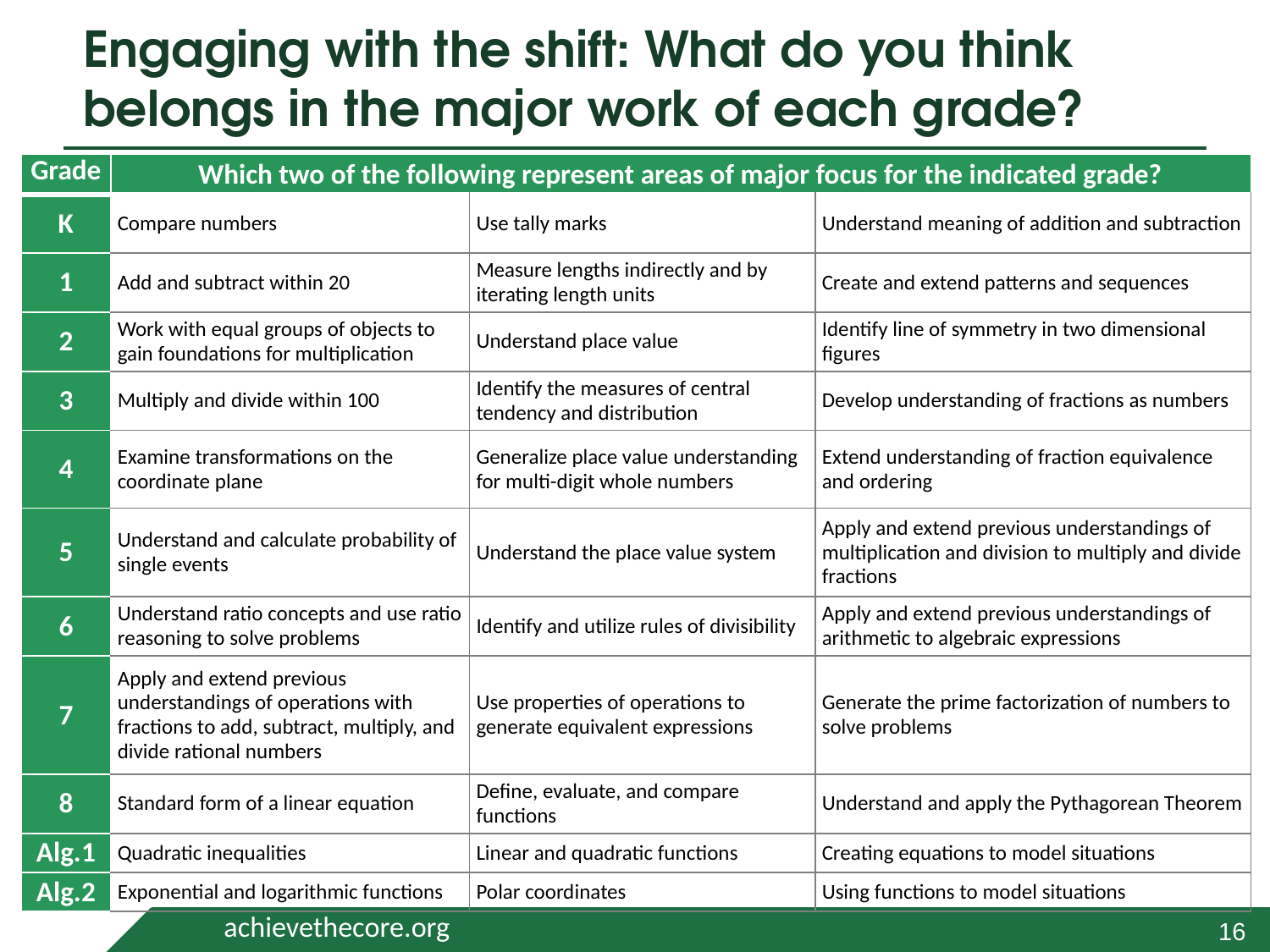

# Engaging with the shift: What do you think belongs in the major work of each grade?
| Grade | Which two of the following represent areas of major focus for the indicated grade? |  |  |
| --- | --- | --- | --- |
| K | Compare numbers | Use tally marks | Understand meaning of addition and subtraction |
| 1 | Add and subtract within 20 | Measure lengths indirectly and by iterating length units | Create and extend patterns and sequences |
| 2 | Work with equal groups of objects to gain foundations for multiplication | Understand place value | Identify line of symmetry in two dimensional figures |
| 3 | Multiply and divide within 100 | Identify the measures of central tendency and distribution | Develop understanding of fractions as numbers |
| 4 | Examine transformations on the coordinate plane | Generalize place value understanding for multi-digit whole numbers | Extend understanding of fraction equivalence and ordering |
| 5 | Understand and calculate probability of single events | Understand the place value system | Apply and extend previous understandings of multiplication and division to multiply and divide fractions |
| 6 | Understand ratio concepts and use ratio reasoning to solve problems | Identify and utilize rules of divisibility | Apply and extend previous understandings of arithmetic to algebraic expressions |
| 7 | Apply and extend previous understandings of operations with fractions to add, subtract, multiply, and divide rational numbers | Use properties of operations to generate equivalent expressions | Generate the prime factorization of numbers to solve problems |
| 8 | Standard form of a linear equation | Define, evaluate, and compare functions | Understand and apply the Pythagorean Theorem |
| Alg.1 | Quadratic inequalities | Linear and quadratic functions | Creating equations to model situations |
| Alg.2 | Exponential and logarithmic functions | Polar coordinates | Using functions to model situations |

16